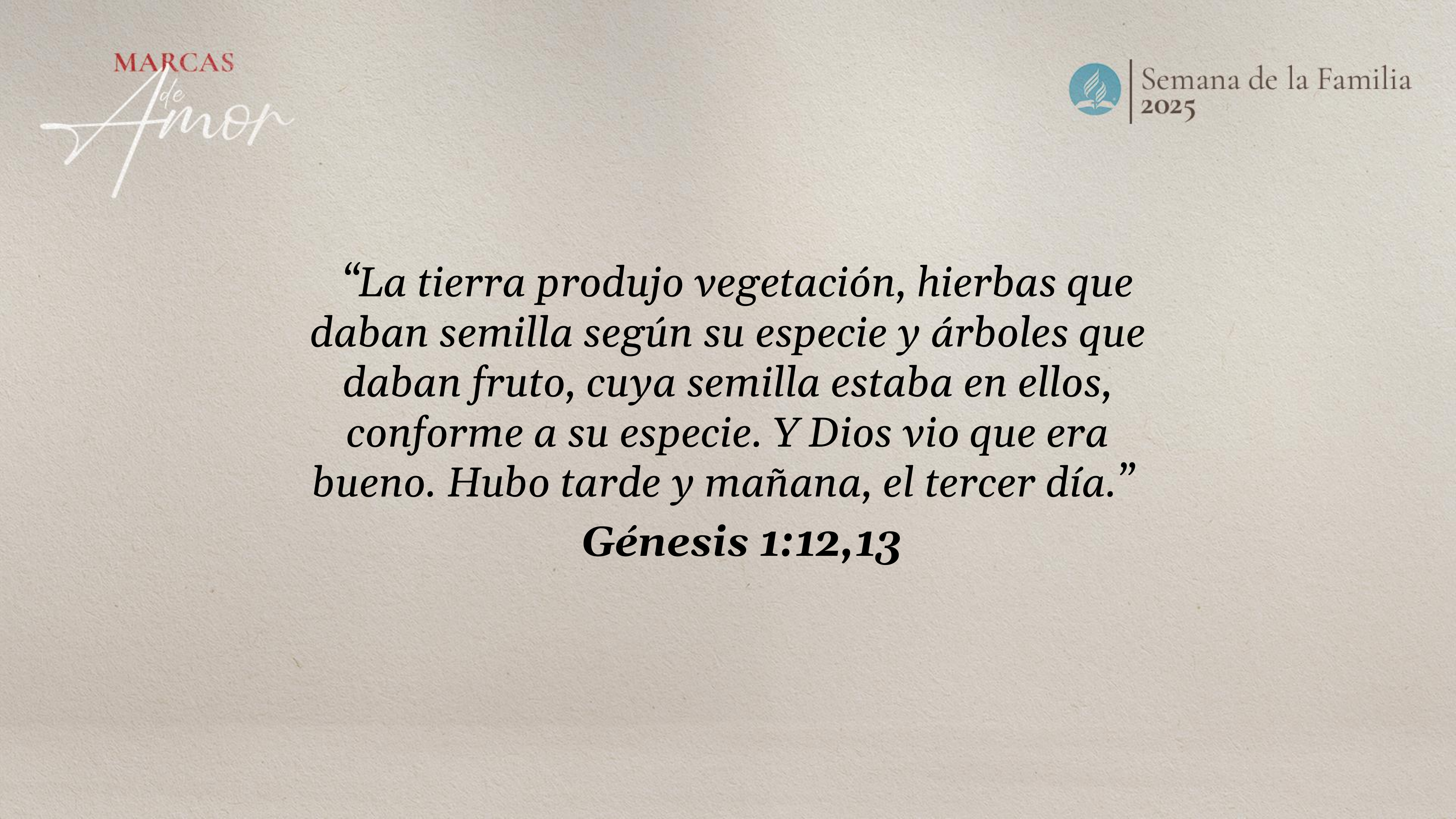

“La tierra produjo vegetación, hierbas que daban semilla según su especie y árboles que daban fruto, cuya semilla estaba en ellos, conforme a su especie. Y Dios vio que era bueno. Hubo tarde y mañana, el tercer día.”
Génesis 1:12,13